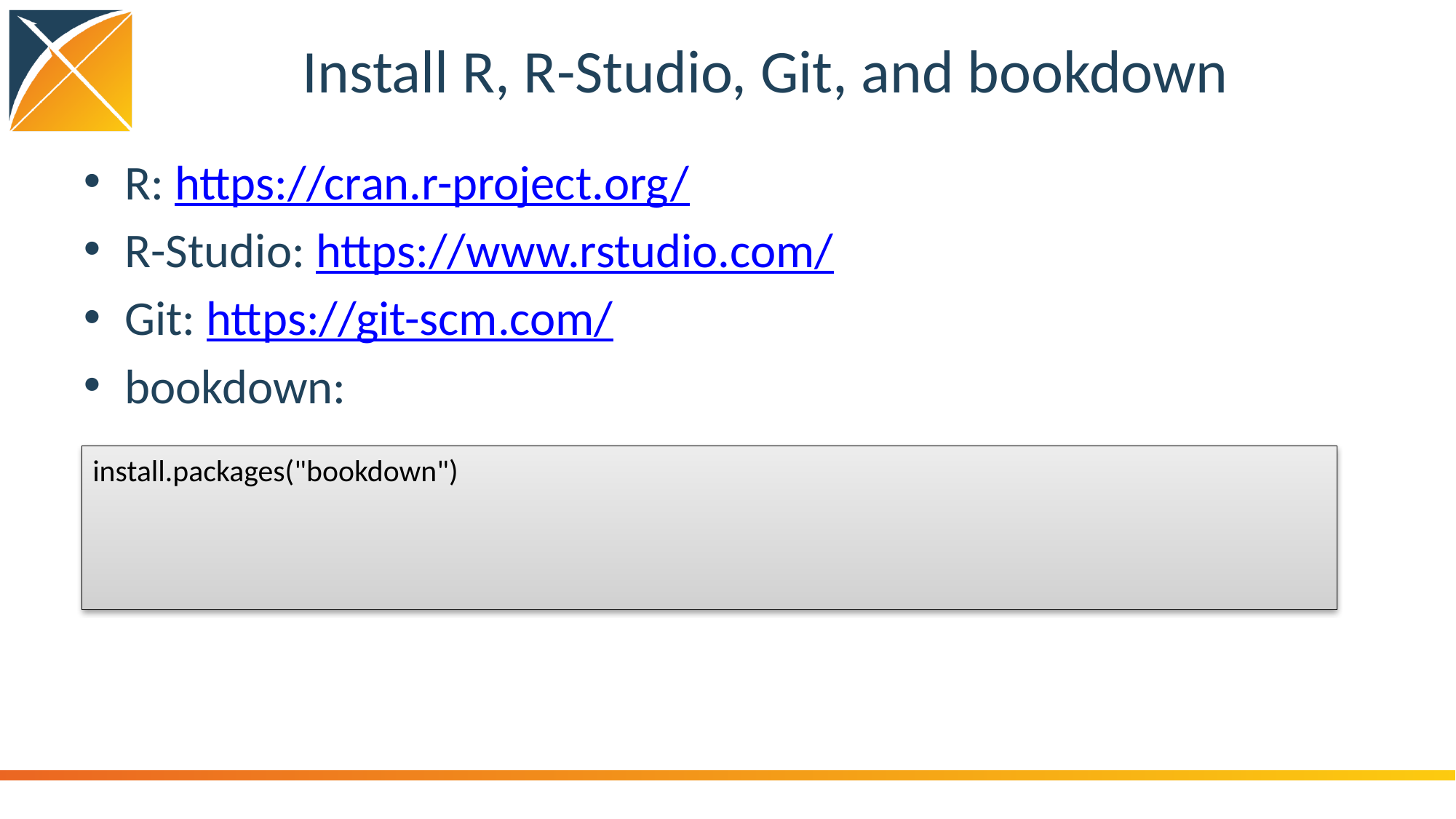

# Install R, R-Studio, Git, and bookdown
R: https://cran.r-project.org/
R-Studio: https://www.rstudio.com/
Git: https://git-scm.com/
bookdown:
install.packages("bookdown")